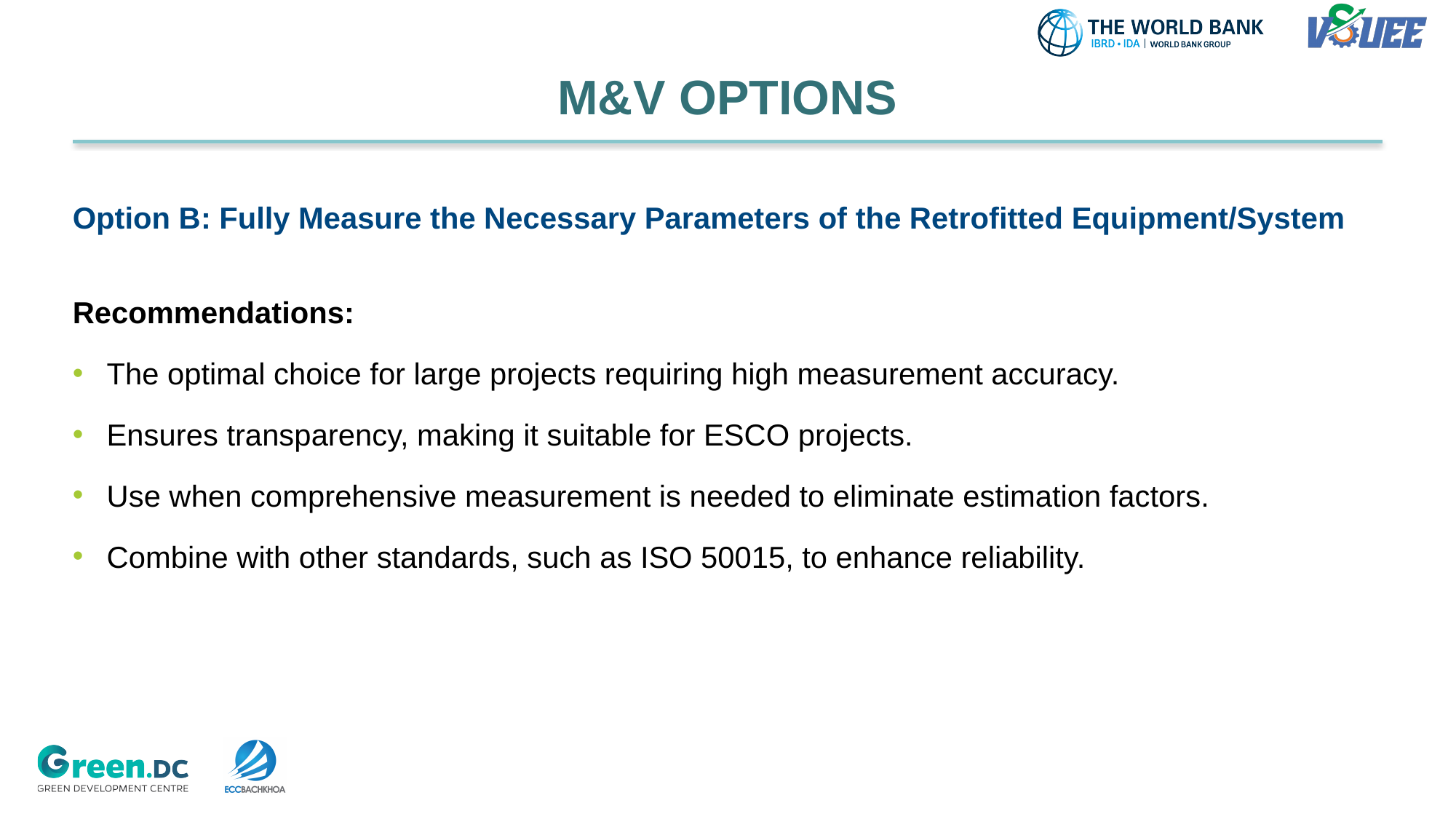

# M&V OPTIONS
Option B: Fully Measure the Necessary Parameters of the Retrofitted Equipment/System

Recommendations:
The optimal choice for large projects requiring high measurement accuracy.
Ensures transparency, making it suitable for ESCO projects.
Use when comprehensive measurement is needed to eliminate estimation factors.
Combine with other standards, such as ISO 50015, to enhance reliability.